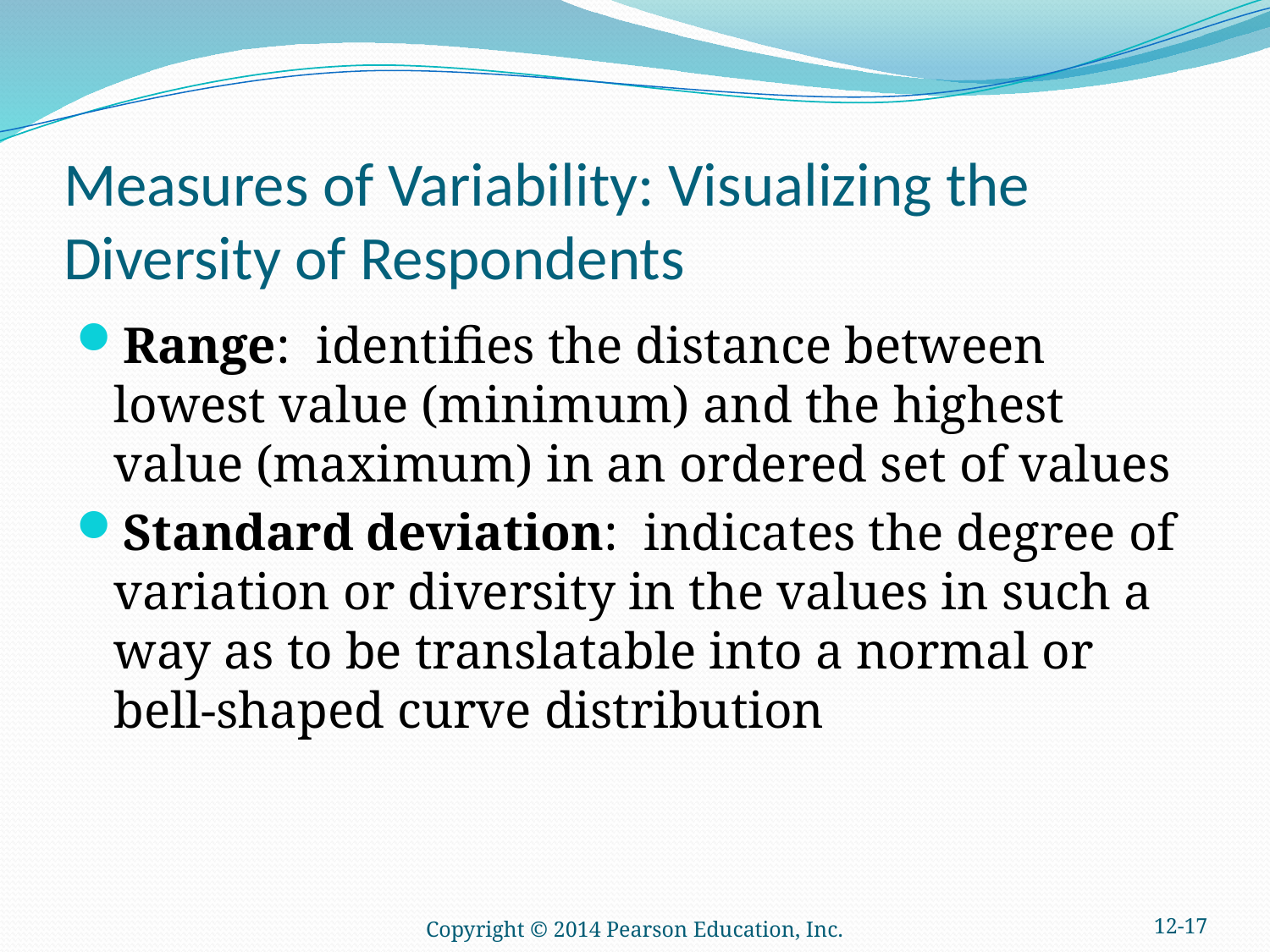

# Measures of Variability: Visualizing the Diversity of Respondents
Range:  identifies the distance between lowest value (minimum) and the highest value (maximum) in an ordered set of values
Standard deviation:  indicates the degree of variation or diversity in the values in such a way as to be translatable into a normal or bell-shaped curve distribution